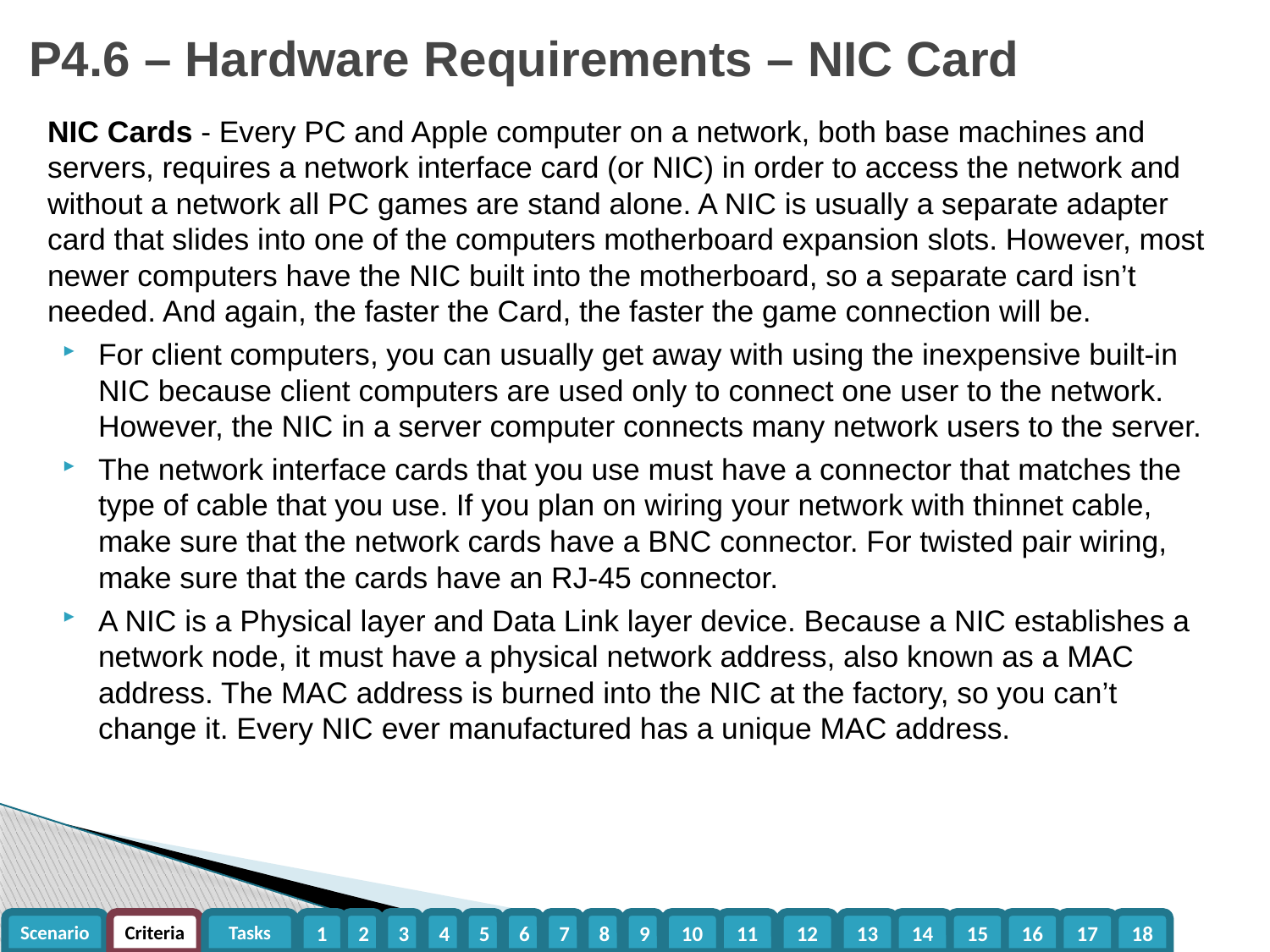

# P4.6 – Hardware Requirements – NIC Card
NIC Cards - Every PC and Apple computer on a network, both base machines and servers, requires a network interface card (or NIC) in order to access the network and without a network all PC games are stand alone. A NIC is usually a separate adapter card that slides into one of the computers motherboard expansion slots. However, most newer computers have the NIC built into the motherboard, so a separate card isn’t needed. And again, the faster the Card, the faster the game connection will be.
For client computers, you can usually get away with using the inexpensive built-in NIC because client computers are used only to connect one user to the network. However, the NIC in a server computer connects many network users to the server.
The network interface cards that you use must have a connector that matches the type of cable that you use. If you plan on wiring your network with thinnet cable, make sure that the network cards have a BNC connector. For twisted pair wiring, make sure that the cards have an RJ-45 connector.
A NIC is a Physical layer and Data Link layer device. Because a NIC establishes a network node, it must have a physical network address, also known as a MAC address. The MAC address is burned into the NIC at the factory, so you can’t change it. Every NIC ever manufactured has a unique MAC address.